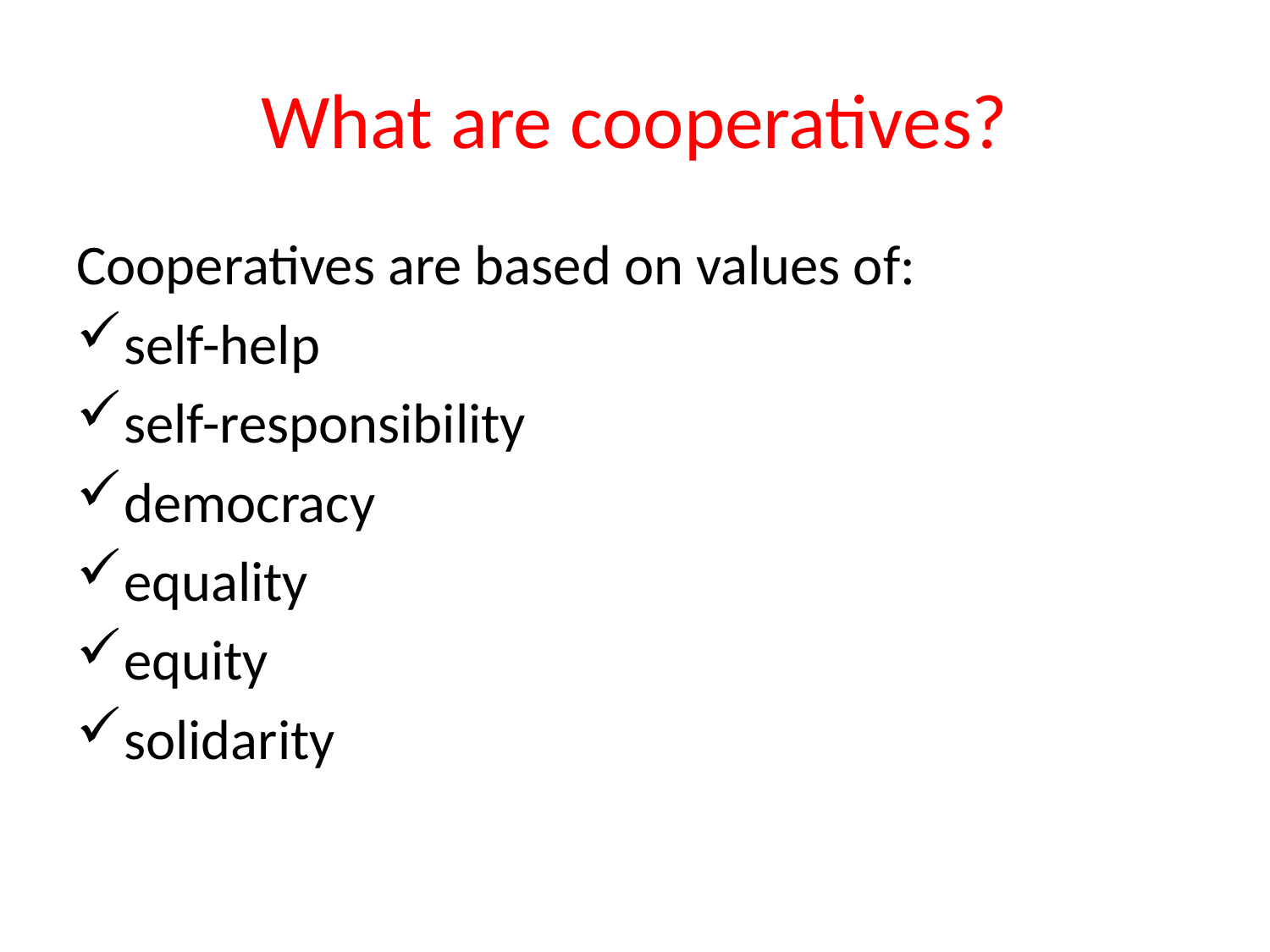

# What are cooperatives?
Cooperatives are based on values of:
self-help
self-responsibility
democracy
equality
equity
solidarity